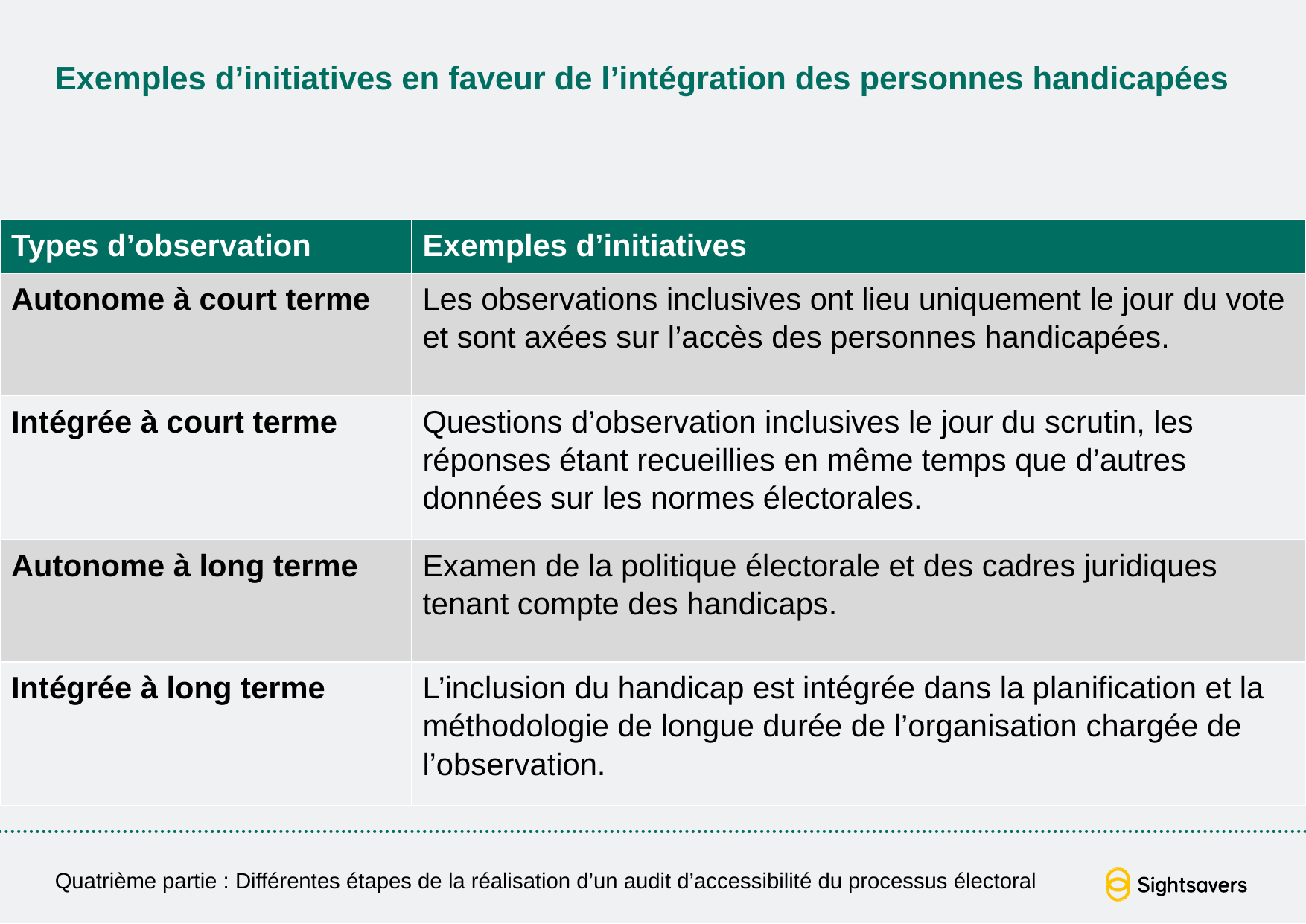

# Exemples d’initiatives en faveur de l’intégration des personnes handicapées
| Types d’observation | Exemples d’initiatives |
| --- | --- |
| Autonome à court terme | Les observations inclusives ont lieu uniquement le jour du vote et sont axées sur l’accès des personnes handicapées. |
| Intégrée à court terme | Questions d’observation inclusives le jour du scrutin, les réponses étant recueillies en même temps que d’autres données sur les normes électorales. |
| Autonome à long terme | Examen de la politique électorale et des cadres juridiques tenant compte des handicaps. |
| Intégrée à long terme | L’inclusion du handicap est intégrée dans la planification et la méthodologie de longue durée de l’organisation chargée de l’observation. |
Quatrième partie : Différentes étapes de la réalisation d’un audit d’accessibilité du processus électoral